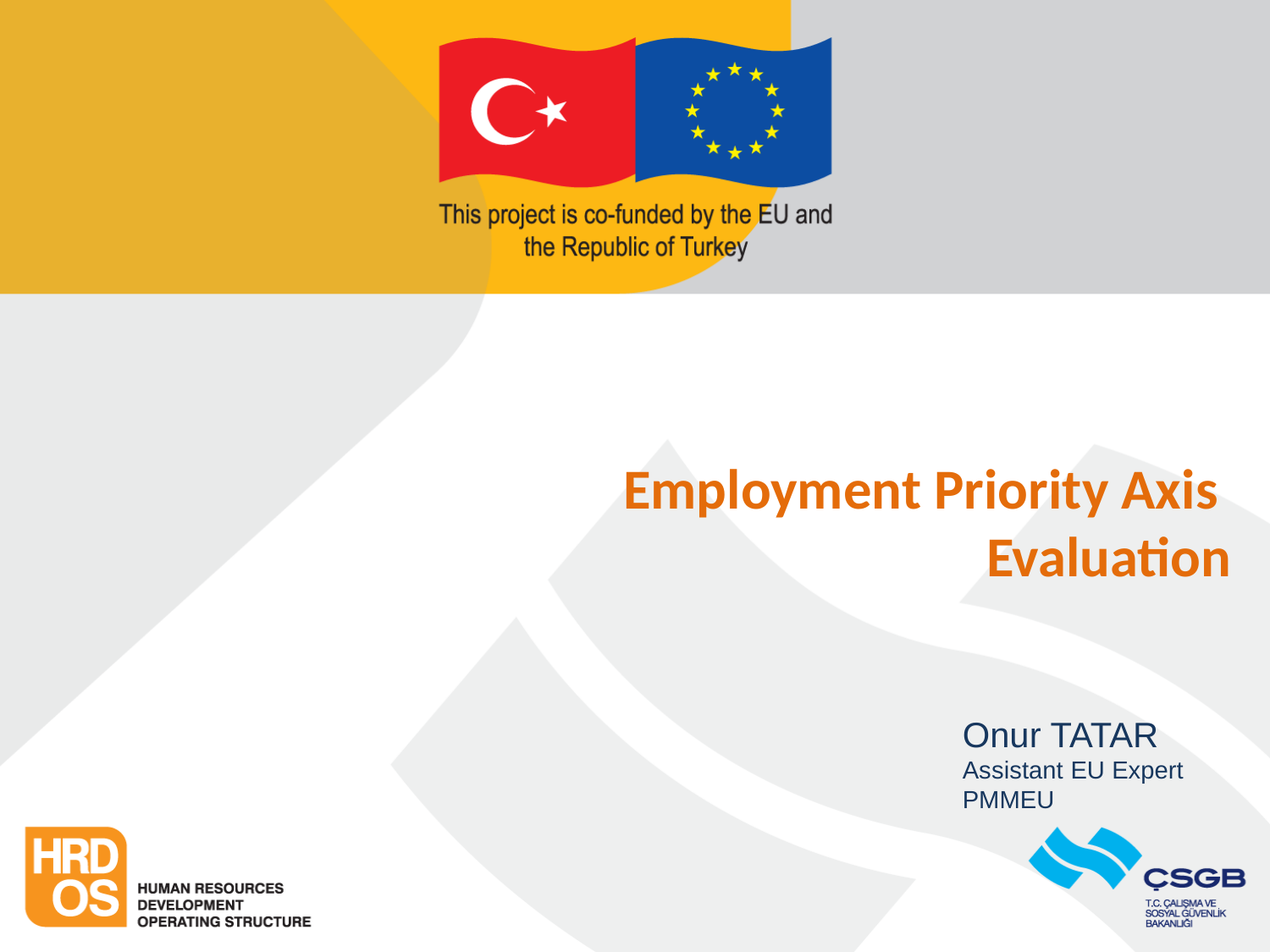

# Employment Priority Axis Evaluation
					Onur TATAR
					Assistant EU Expert
					PMMEU